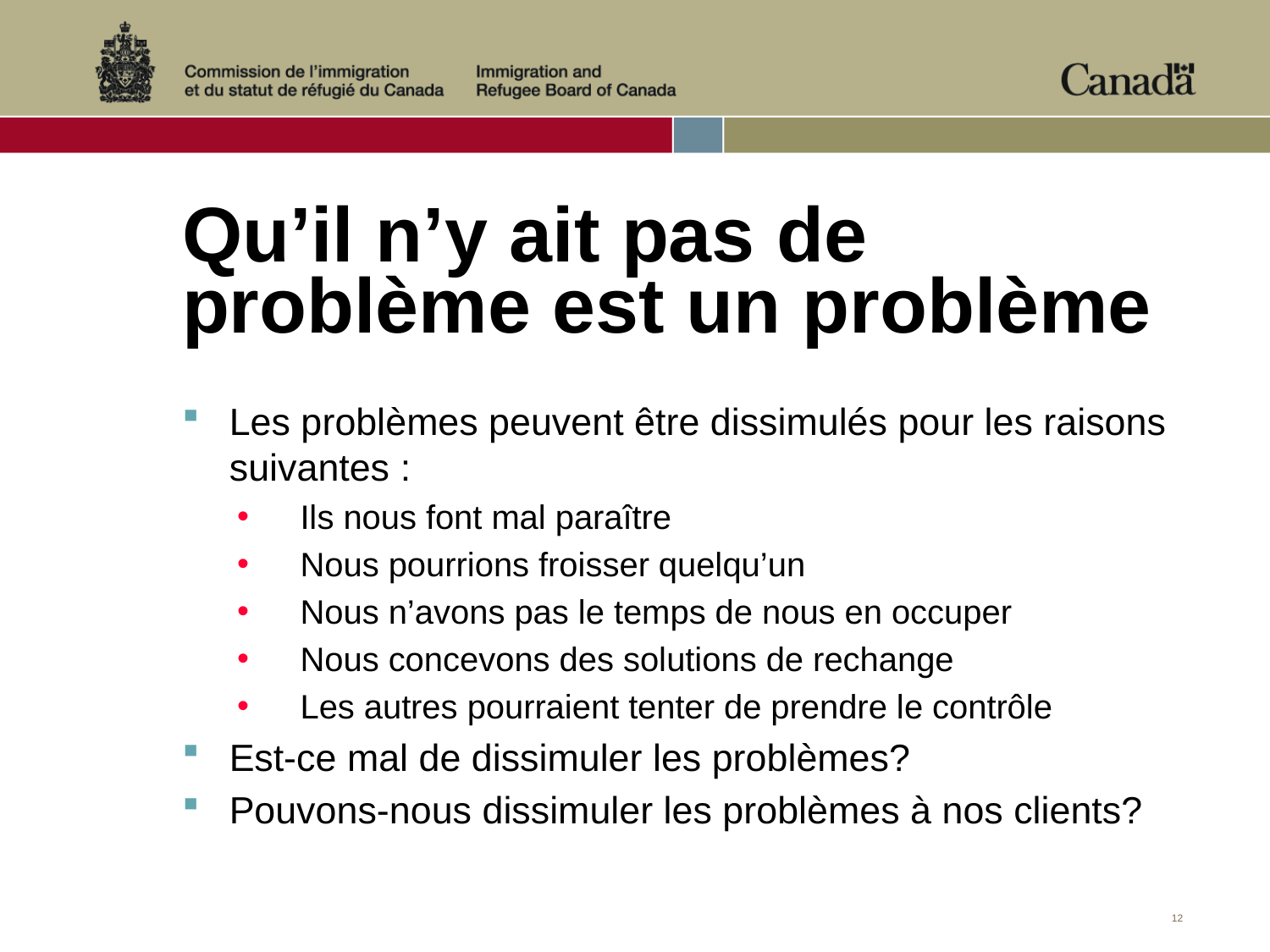

# Qu’il n’y ait pas de problème est un problème
Les problèmes peuvent être dissimulés pour les raisons suivantes :
Ils nous font mal paraître
Nous pourrions froisser quelqu’un
Nous n’avons pas le temps de nous en occuper
Nous concevons des solutions de rechange
Les autres pourraient tenter de prendre le contrôle
Est-ce mal de dissimuler les problèmes?
Pouvons-nous dissimuler les problèmes à nos clients?

12